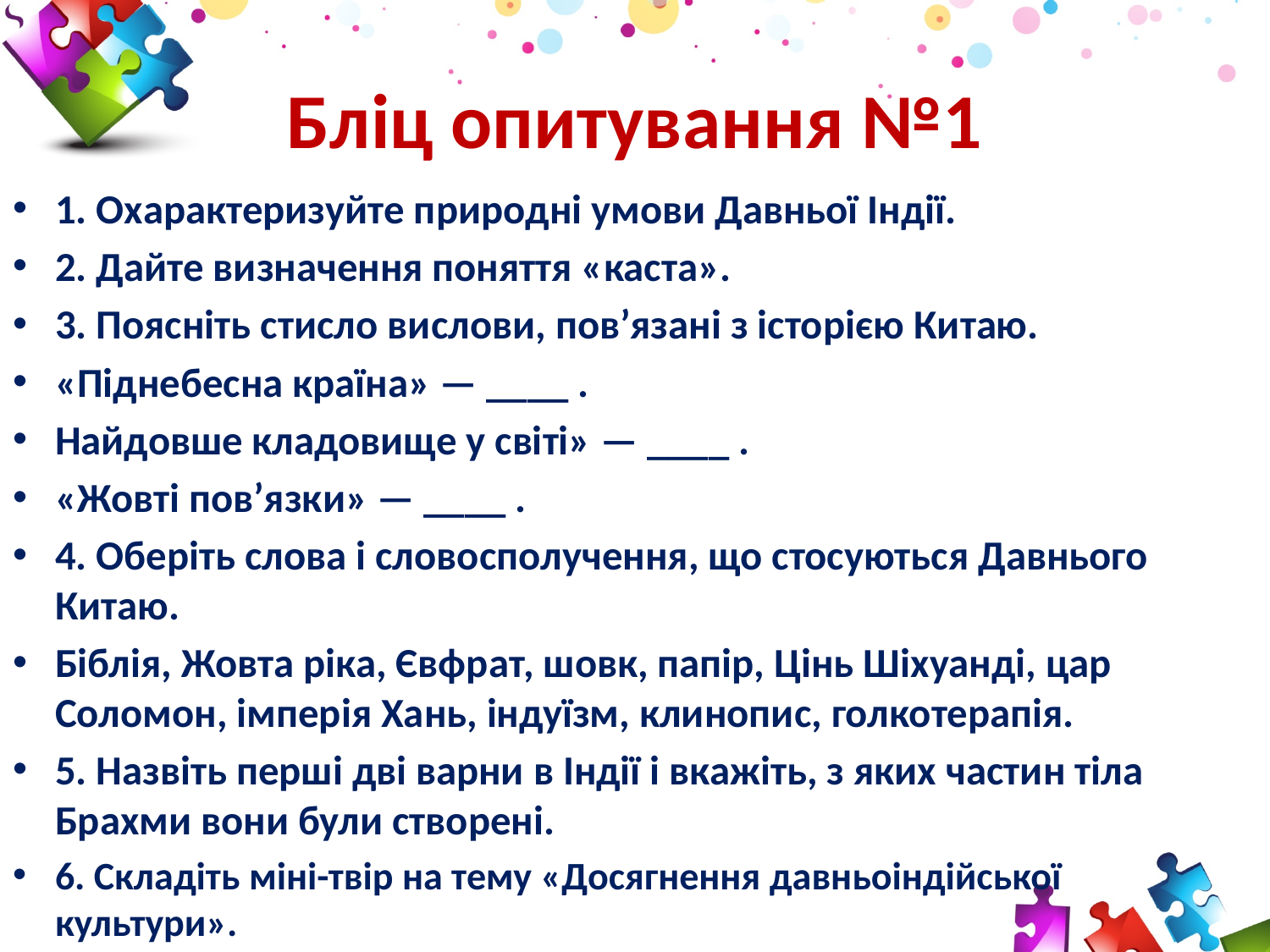

# Бліц опитування №1
1. Охарактеризуйте природні умови Давньої Індії.
2. Дайте визначення поняття «каста».
3. Поясніть стисло вислови, пов’язані з історією Китаю.
«Піднебесна країна» — ____ .
Найдовше кладовище у світі» — ____ .
«Жовті пов’язки» — ____ .
4. Оберіть слова і словосполучення, що стосуються Давнього Китаю.
Біблія, Жовта ріка, Євфрат, шовк, папір, Цінь Шіхуанді, цар Соломон, імперія Хань, індуїзм, клинопис, голкотерапія.
5. Назвіть перші дві варни в Індії і вкажіть, з яких частин тіла Брахми вони були створені.
6. Складіть міні-твір на тему «Досягнення давньоіндійської культури».